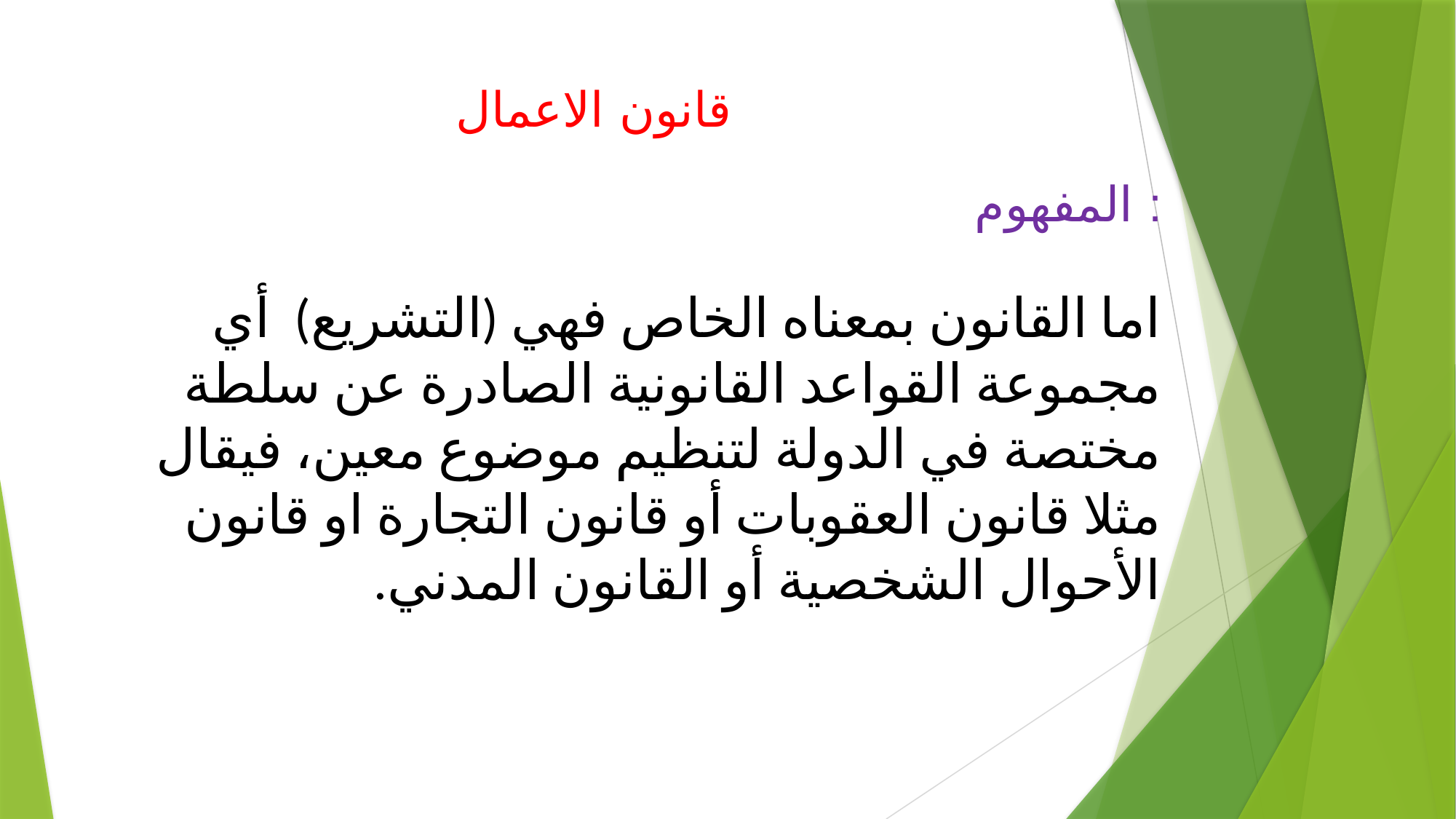

# قانون الاعمال
المفهوم :
اما القانون بمعناه الخاص فهي (التشريع)  أي مجموعة القواعد القانونية الصادرة عن سلطة مختصة في الدولة لتنظيم موضوع معين، فيقال مثلا قانون العقوبات أو قانون التجارة او قانون الأحوال الشخصية أو القانون المدني.